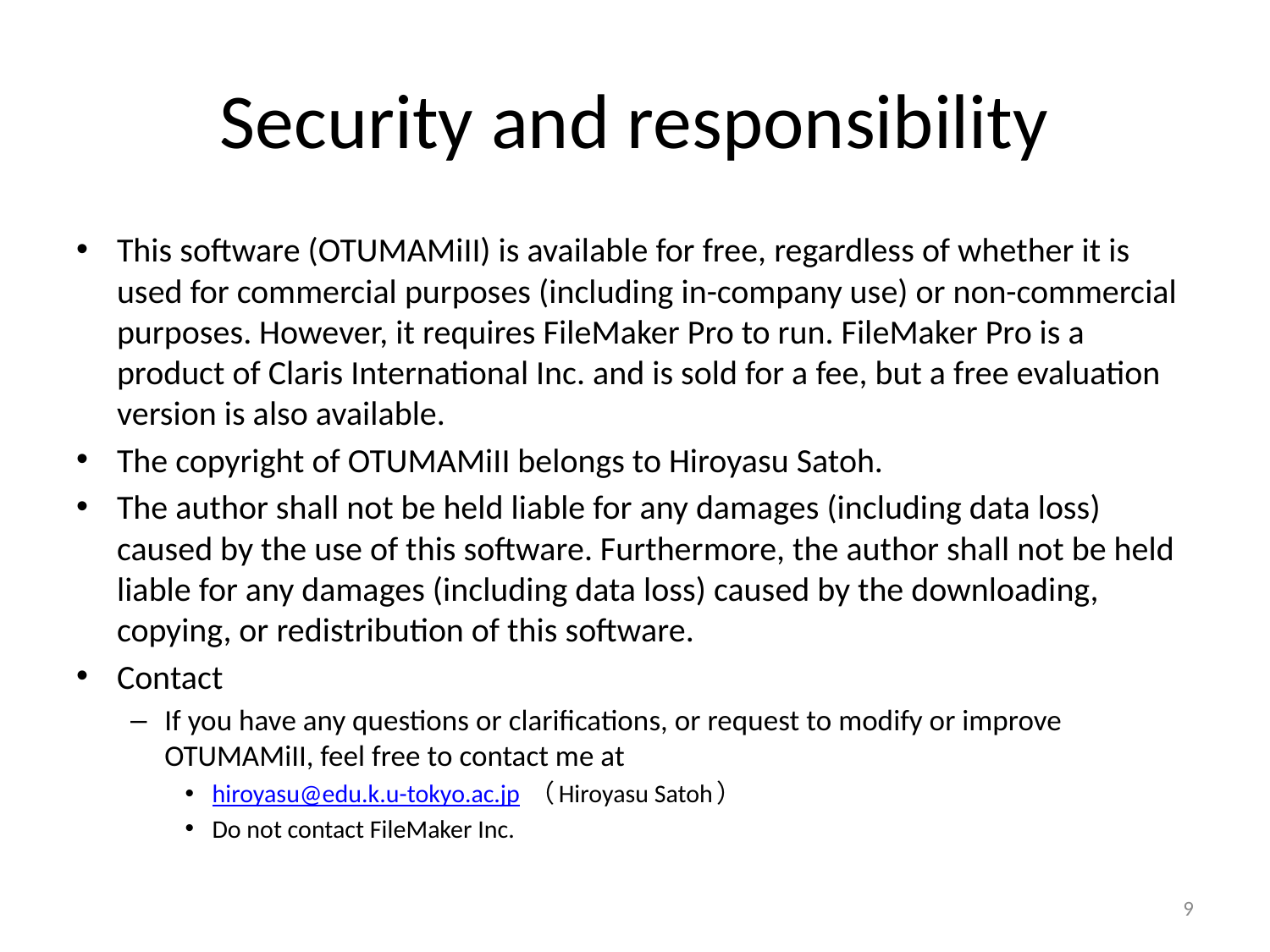

# Security and responsibility
This software (OTUMAMiII) is available for free, regardless of whether it is used for commercial purposes (including in-company use) or non-commercial purposes. However, it requires FileMaker Pro to run. FileMaker Pro is a product of Claris International Inc. and is sold for a fee, but a free evaluation version is also available.
The copyright of OTUMAMiII belongs to Hiroyasu Satoh.
The author shall not be held liable for any damages (including data loss) caused by the use of this software. Furthermore, the author shall not be held liable for any damages (including data loss) caused by the downloading, copying, or redistribution of this software.
Contact
If you have any questions or clarifications, or request to modify or improve OTUMAMiII, feel free to contact me at
hiroyasu@edu.k.u-tokyo.ac.jp （Hiroyasu Satoh）
Do not contact FileMaker Inc.
9